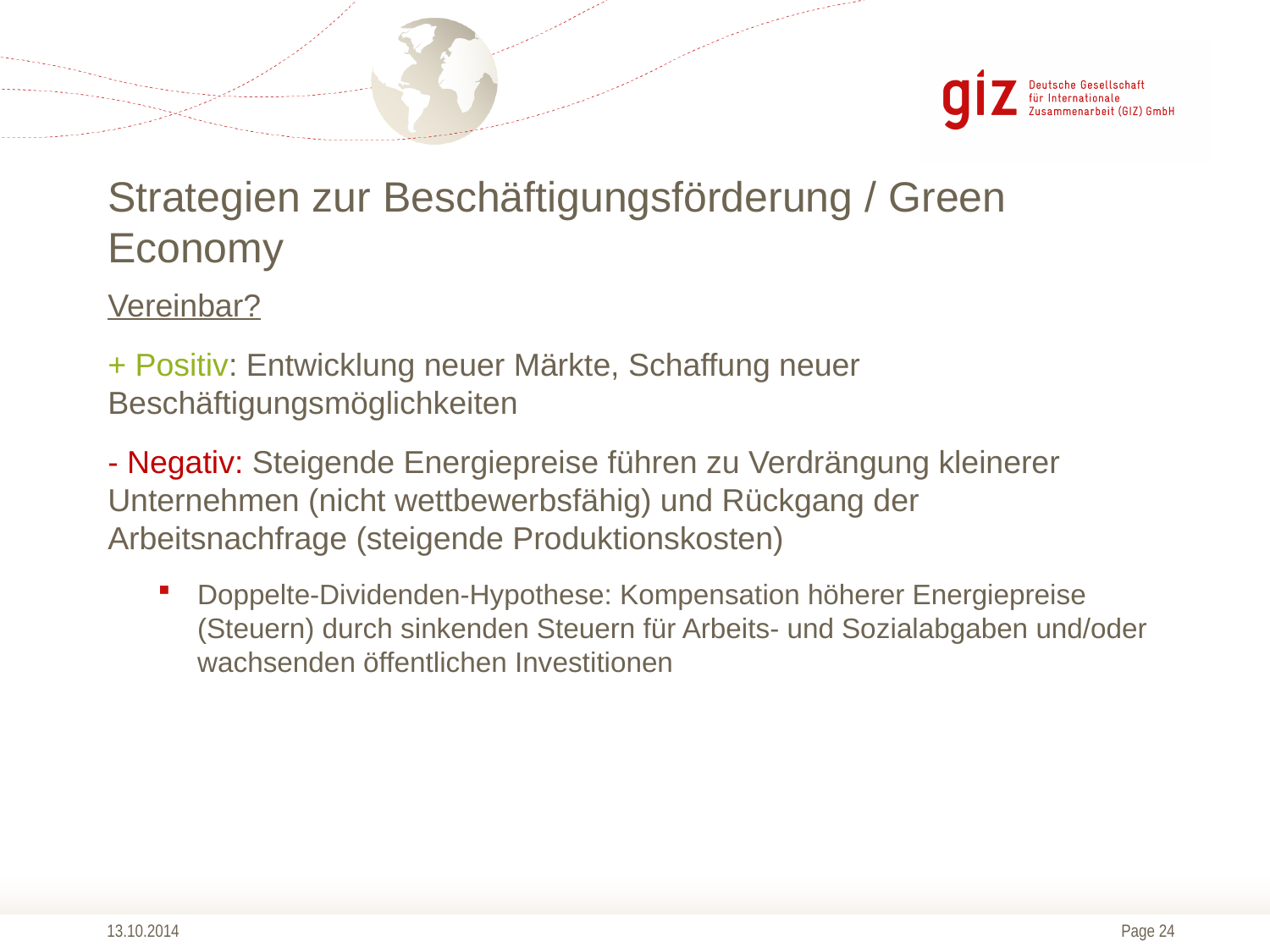

# Strategien zur Beschäftigungsförderung / Green Economy
Vereinbar?
+ Positiv: Entwicklung neuer Märkte, Schaffung neuer Beschäftigungsmöglichkeiten
- Negativ: Steigende Energiepreise führen zu Verdrängung kleinerer Unternehmen (nicht wettbewerbsfähig) und Rückgang der Arbeitsnachfrage (steigende Produktionskosten)
Doppelte-Dividenden-Hypothese: Kompensation höherer Energiepreise (Steuern) durch sinkenden Steuern für Arbeits- und Sozialabgaben und/oder wachsenden öffentlichen Investitionen

13.10.2014